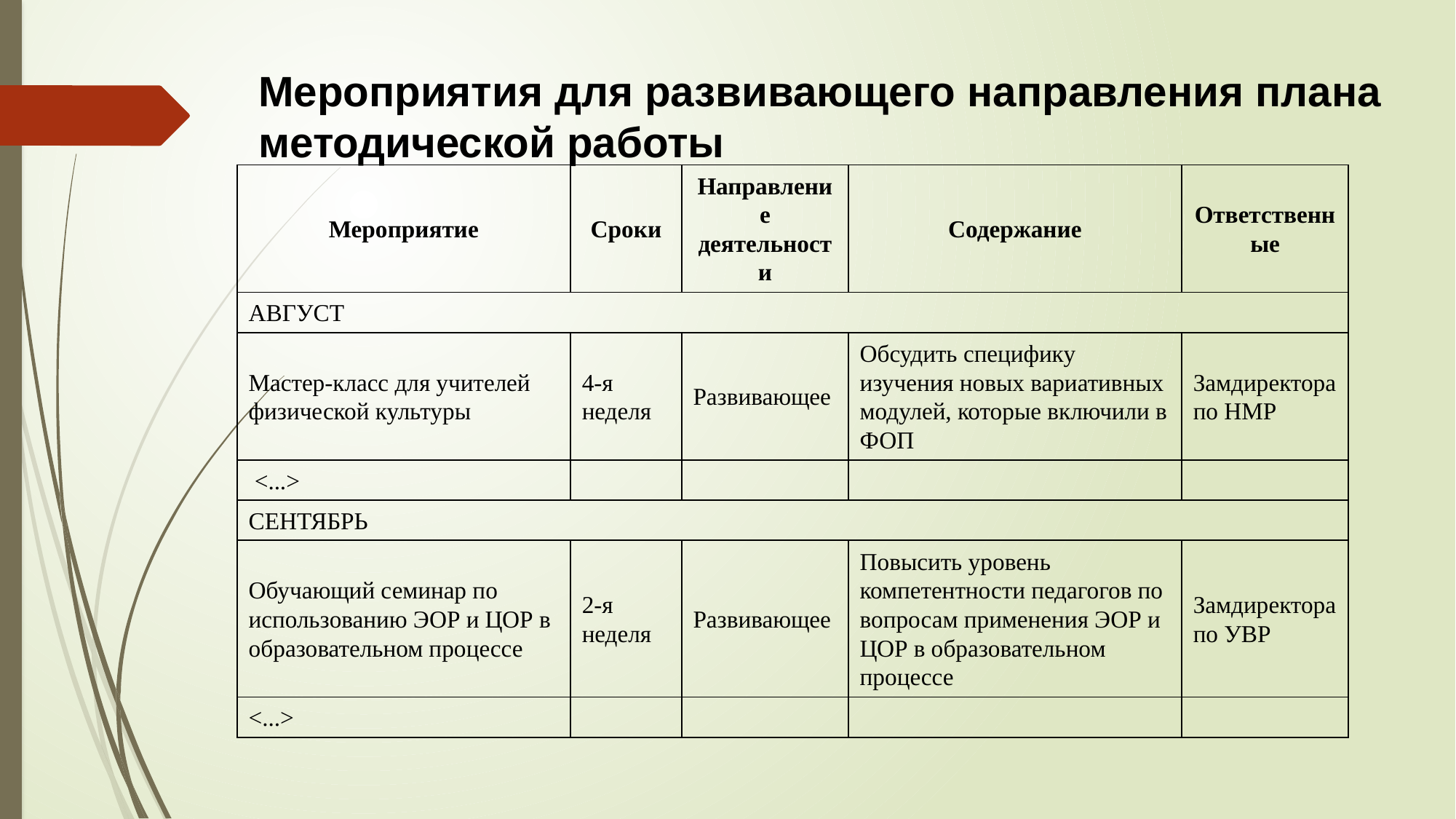

# Мероприятия для развивающего направления плана методической работы
| Мероприятие | Сроки | Направление деятельности | Содержание | Ответственные |
| --- | --- | --- | --- | --- |
| АВГУСТ |  |  |  |  |
| Мастер-класс для учителей физической культуры | 4-я неделя | Развивающее | Обсудить специфику изучения новых вариативных модулей, которые включили в ФОП | Замдиректора по НМР |
| <...> |  |  |  |  |
| СЕНТЯБРЬ |  |  |  |  |
| Обучающий семинар по использованию ЭОР и ЦОР в образовательном процессе | 2-я неделя | Развивающее | Повысить уровень компетентности педагогов по вопросам применения ЭОР и ЦОР в образовательном процессе | Замдиректора по УВР |
| <...> |  |  |  |  |